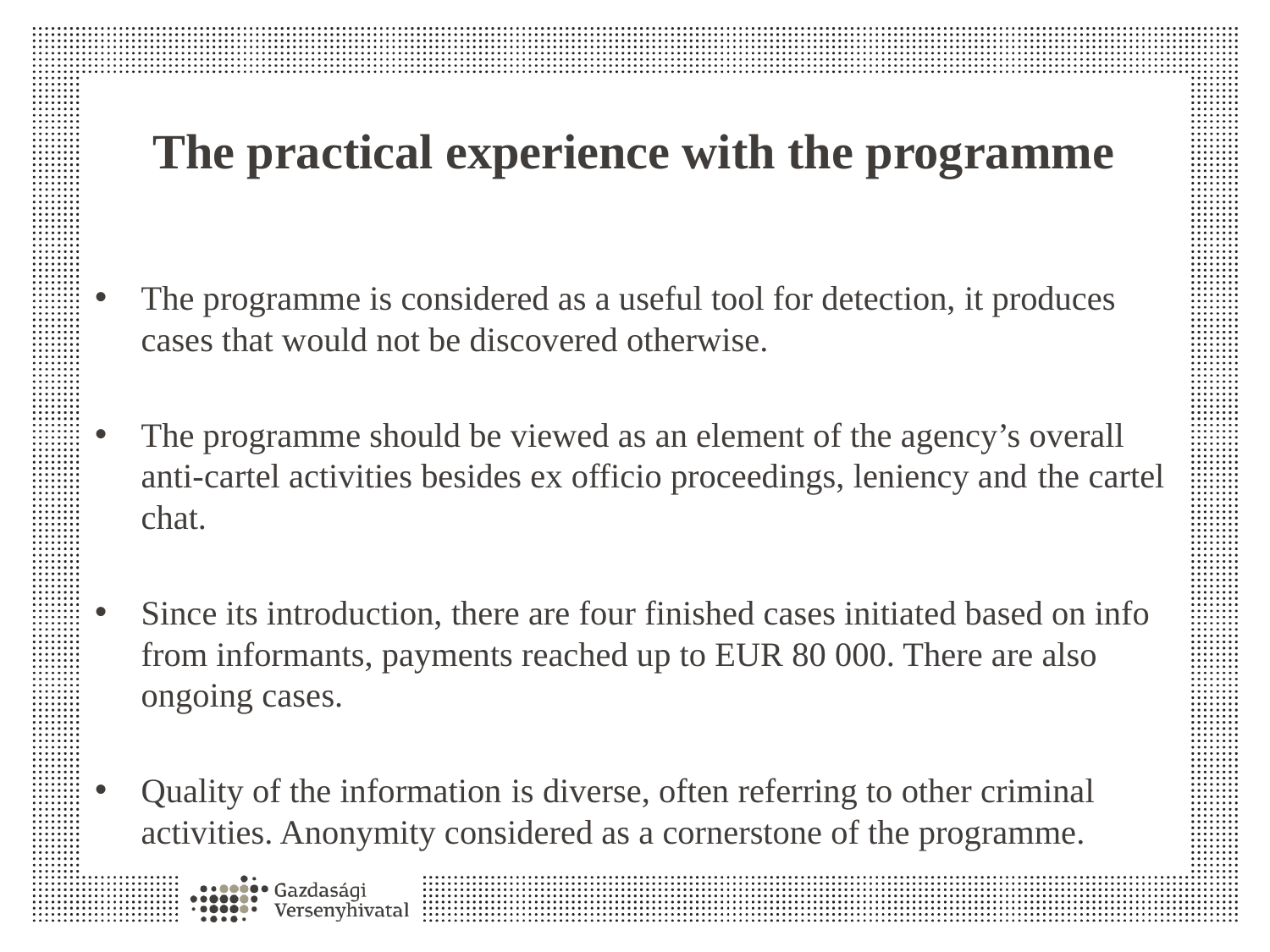

The practical experience with the programme
The programme is considered as a useful tool for detection, it produces cases that would not be discovered otherwise.

The programme should be viewed as an element of the agency’s overall anti-cartel activities besides ex officio proceedings, leniency and the cartel chat.

Since its introduction, there are four finished cases initiated based on info from informants, payments reached up to EUR 80 000. There are also ongoing cases.

Quality of the information is diverse, often referring to other criminal activities. Anonymity considered as a cornerstone of the programme.